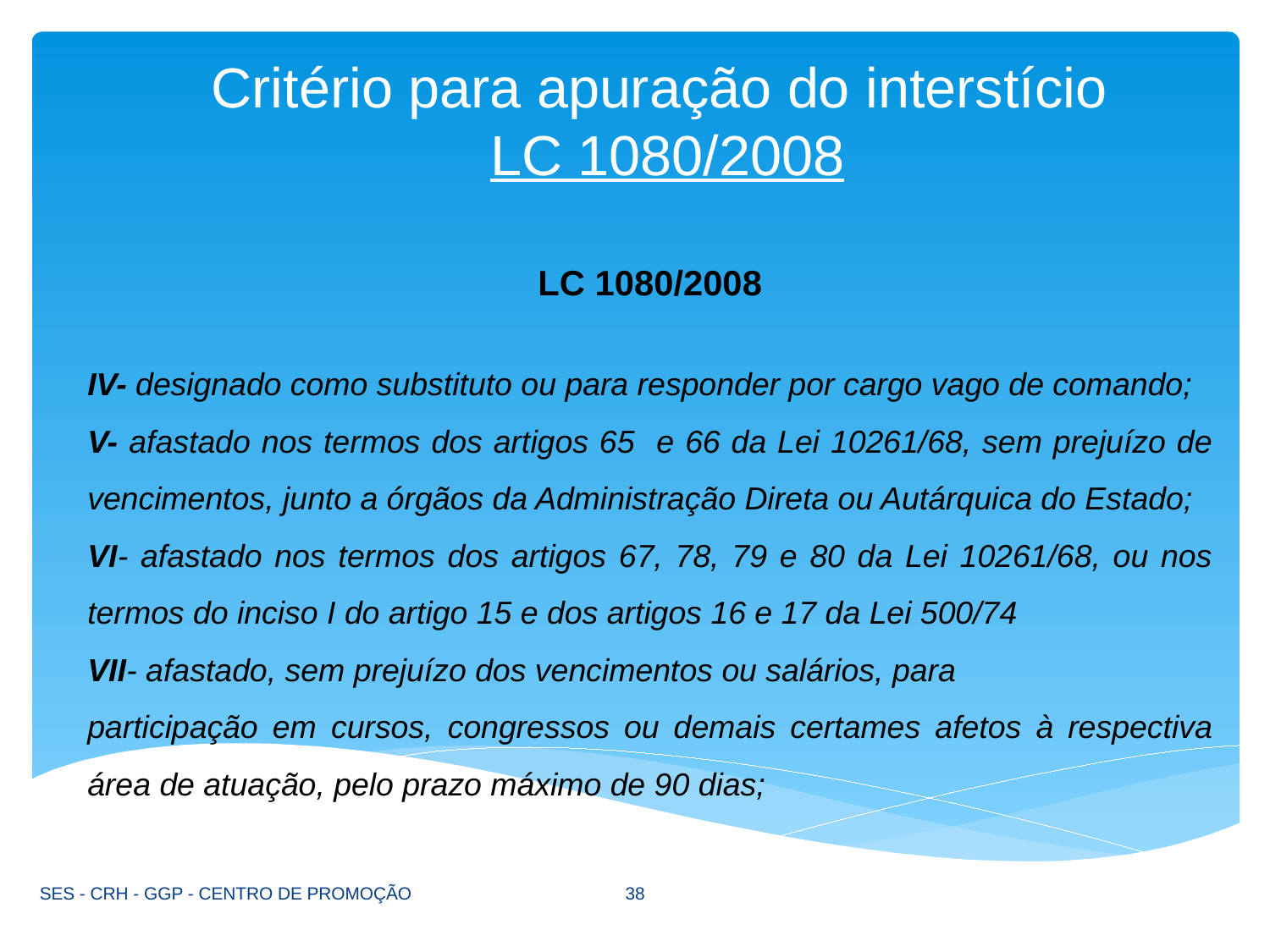

# Critério para apuração do interstício LC 1080/2008

LC 1080/2008

IV- designado como substituto ou para responder por cargo vago de comando;
V- afastado nos termos dos artigos 65  e 66 da Lei 10261/68, sem prejuízo de vencimentos, junto a órgãos da Administração Direta ou Autárquica do Estado;
VI- afastado nos termos dos artigos 67, 78, 79 e 80 da Lei 10261/68, ou nos termos do inciso I do artigo 15 e dos artigos 16 e 17 da Lei 500/74
VII- afastado, sem prejuízo dos vencimentos ou salários, para
participação em cursos, congressos ou demais certames afetos à respectiva área de atuação, pelo prazo máximo de 90 dias;

38
SES - CRH - GGP - CENTRO DE PROMOÇÃO